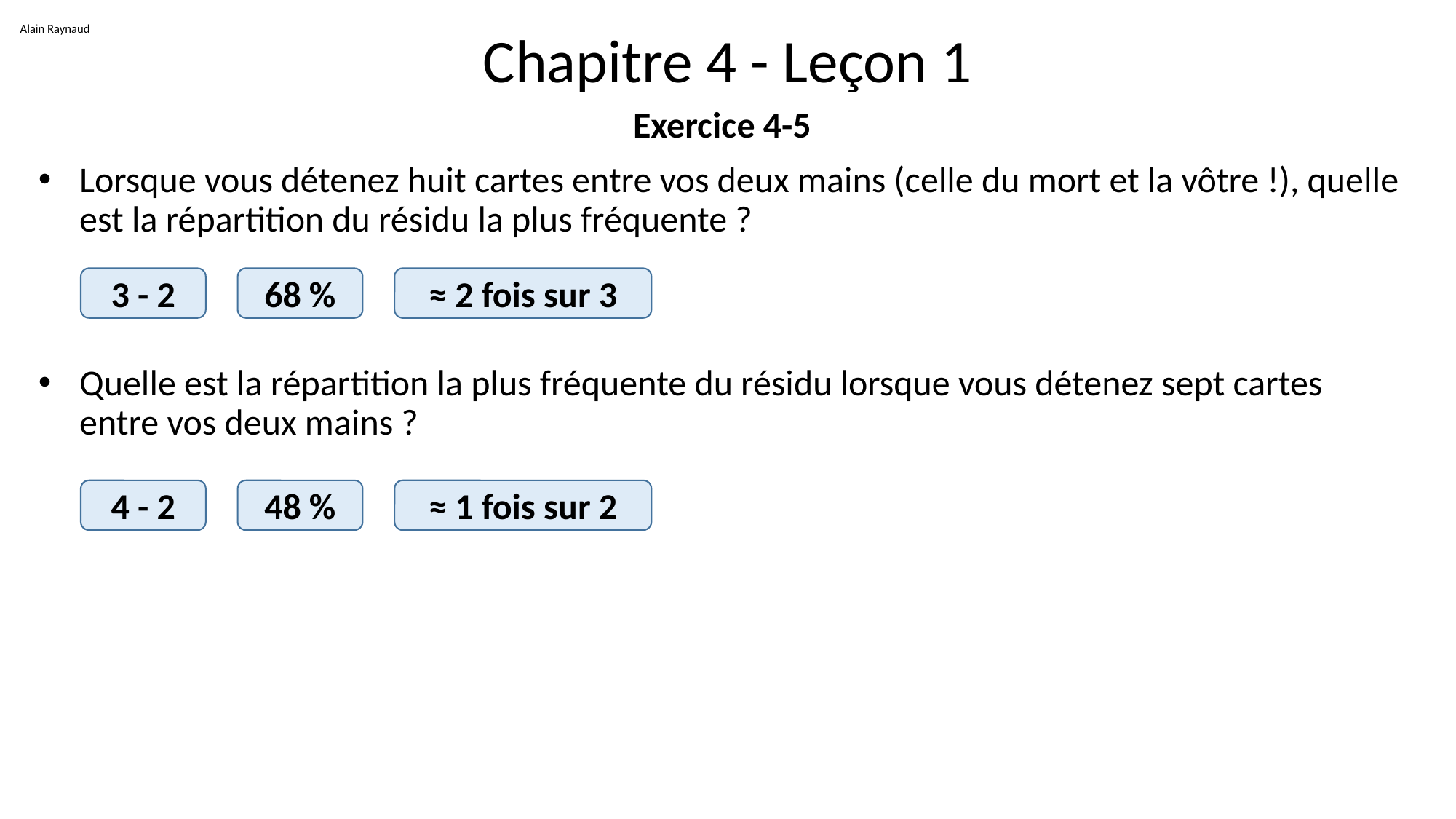

Alain Raynaud
# Chapitre 4 - Leçon 1
Exercice 4-5
Lorsque vous détenez huit cartes entre vos deux mains (celle du mort et la vôtre !), quelle est la répartition du résidu la plus fréquente ?

Quelle est la répartition la plus fréquente du résidu lorsque vous détenez sept cartes entre vos deux mains ?
≈ 2 fois sur 3
68 %
3 - 2
≈ 1 fois sur 2
48 %
4 - 2